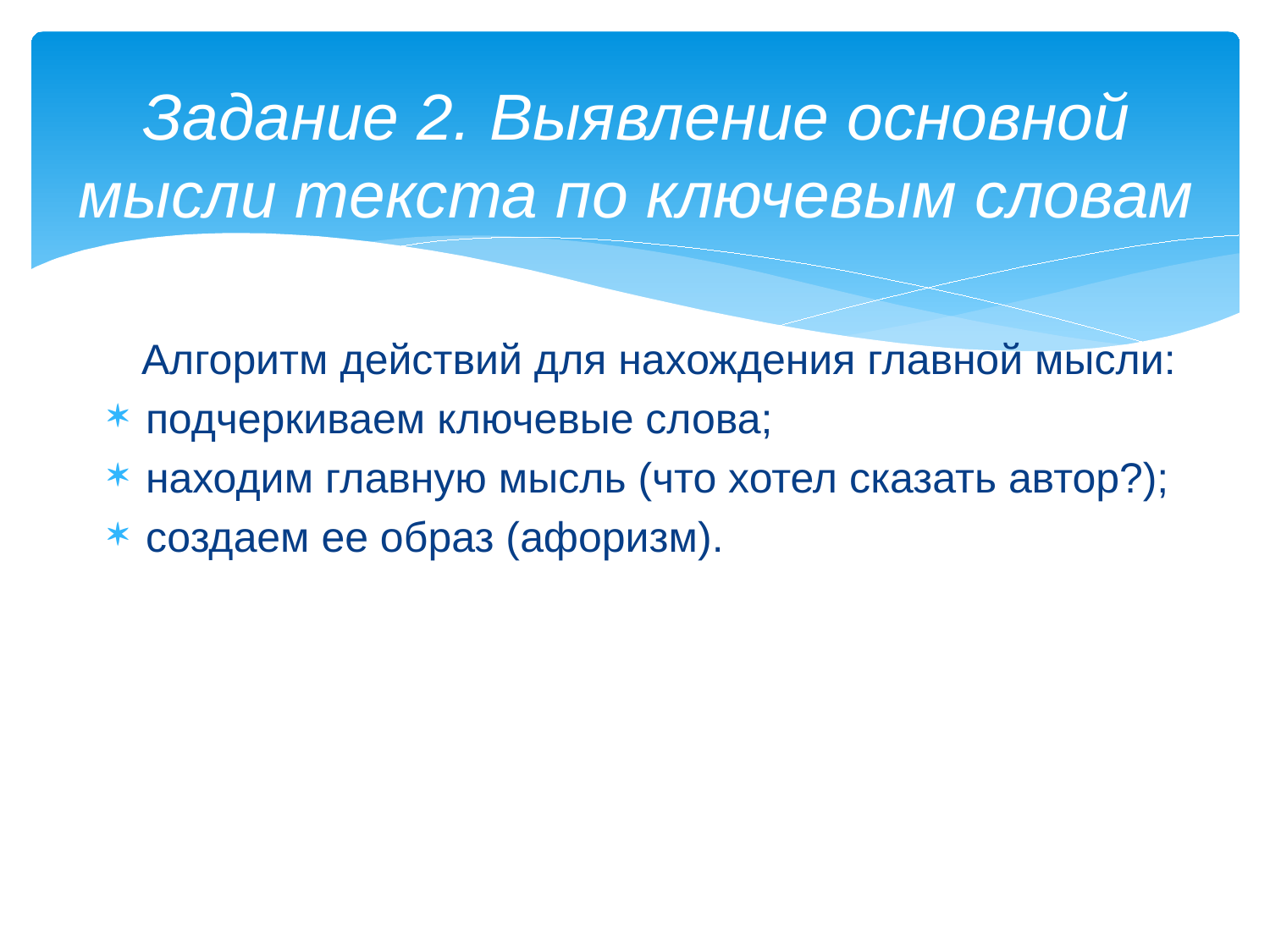

# Задание 2. Выявление основной мысли текста по ключевым словам
Алгоритм действий для нахождения главной мысли:
подчеркиваем ключевые слова;
находим главную мысль (что хотел сказать автор?);
создаем ее образ (афоризм).